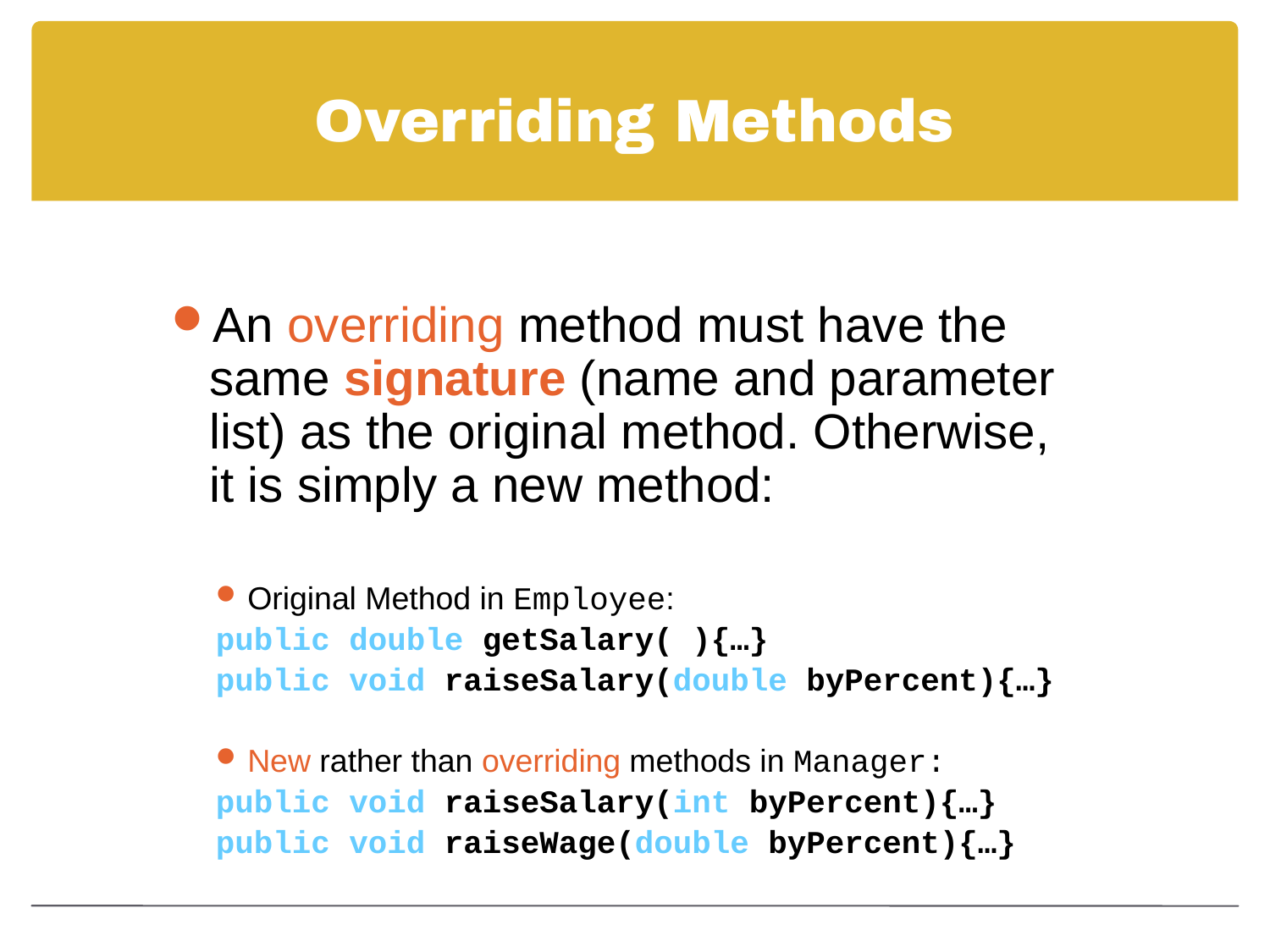

# Overriding Methods
An overriding method must have the same signature (name and parameter list) as the original method. Otherwise, it is simply a new method:

Original Method in Employee:
public double getSalary( ){…}
public void raiseSalary(double byPercent){…}

New rather than overriding methods in Manager:
public void raiseSalary(int byPercent){…}
public void raiseWage(double byPercent){…}